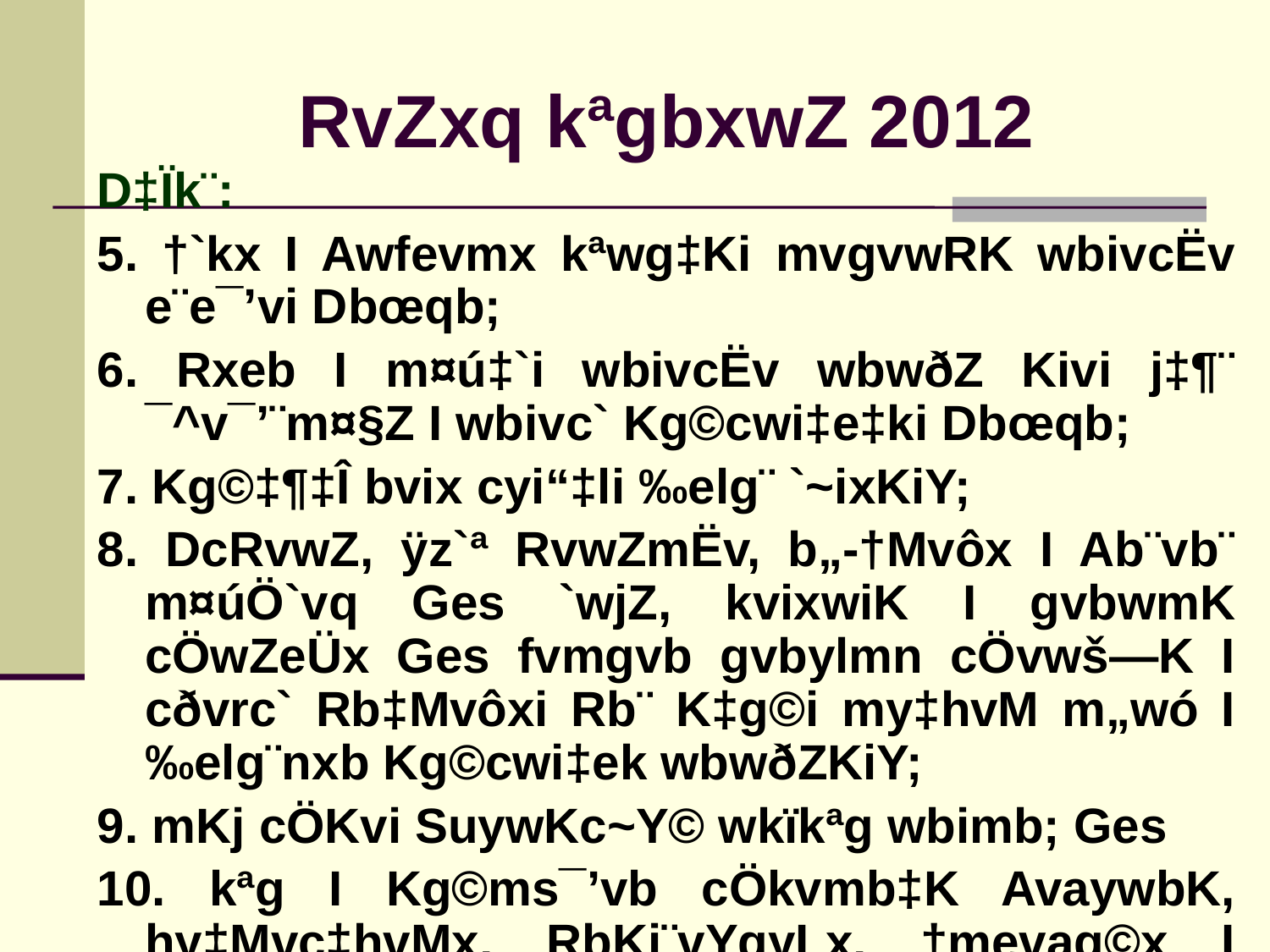

# RvZxq kªgbxwZ 2012
D‡Ïk¨:
5. †`kx I Awfevmx kªwg‡Ki mvgvwRK wbivcËv e¨e¯’vi Dbœqb;
6. Rxeb I m¤ú‡`i wbivcËv wbwðZ Kivi j‡¶¨ ¯^v¯’¨m¤§Z I wbivc` Kg©cwi‡e‡ki Dbœqb;
7. Kg©‡¶‡Î bvix cyi“‡li ‰elg¨ `~ixKiY;
8. DcRvwZ, ÿz`ª RvwZmËv, b„-†Mvôx I Ab¨vb¨ m¤úÖ`vq Ges `wjZ, kvixwiK I gvbwmK cÖwZeÜx Ges fvmgvb gvbylmn cÖvwš—K I cðvrc` Rb‡Mvôxi Rb¨ K‡g©i my‡hvM m„wó I ‰elg¨nxb Kg©cwi‡ek wbwðZKiY;
9. mKj cÖKvi SuywKc~Y© wkïkªg wbimb; Ges
10. kªg I Kg©ms¯’vb cÖkvmb‡K AvaywbK, hy‡Mvc‡hvMx, RbKj¨vYgyLx, †mevag©x I Kvh©Ki Kiv|